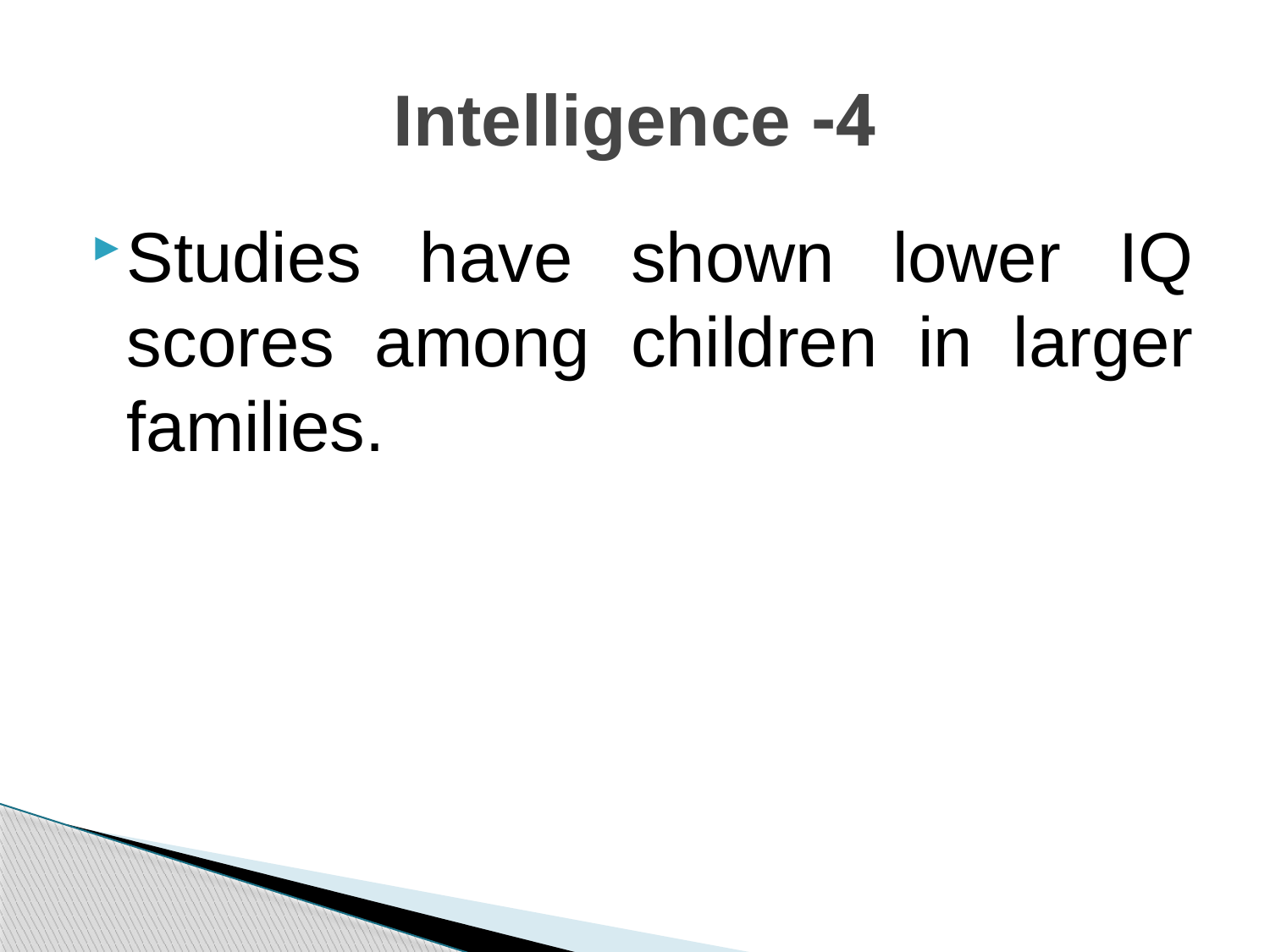

# 4- Intelligence
Studies have shown lower IQ scores among children in larger families.